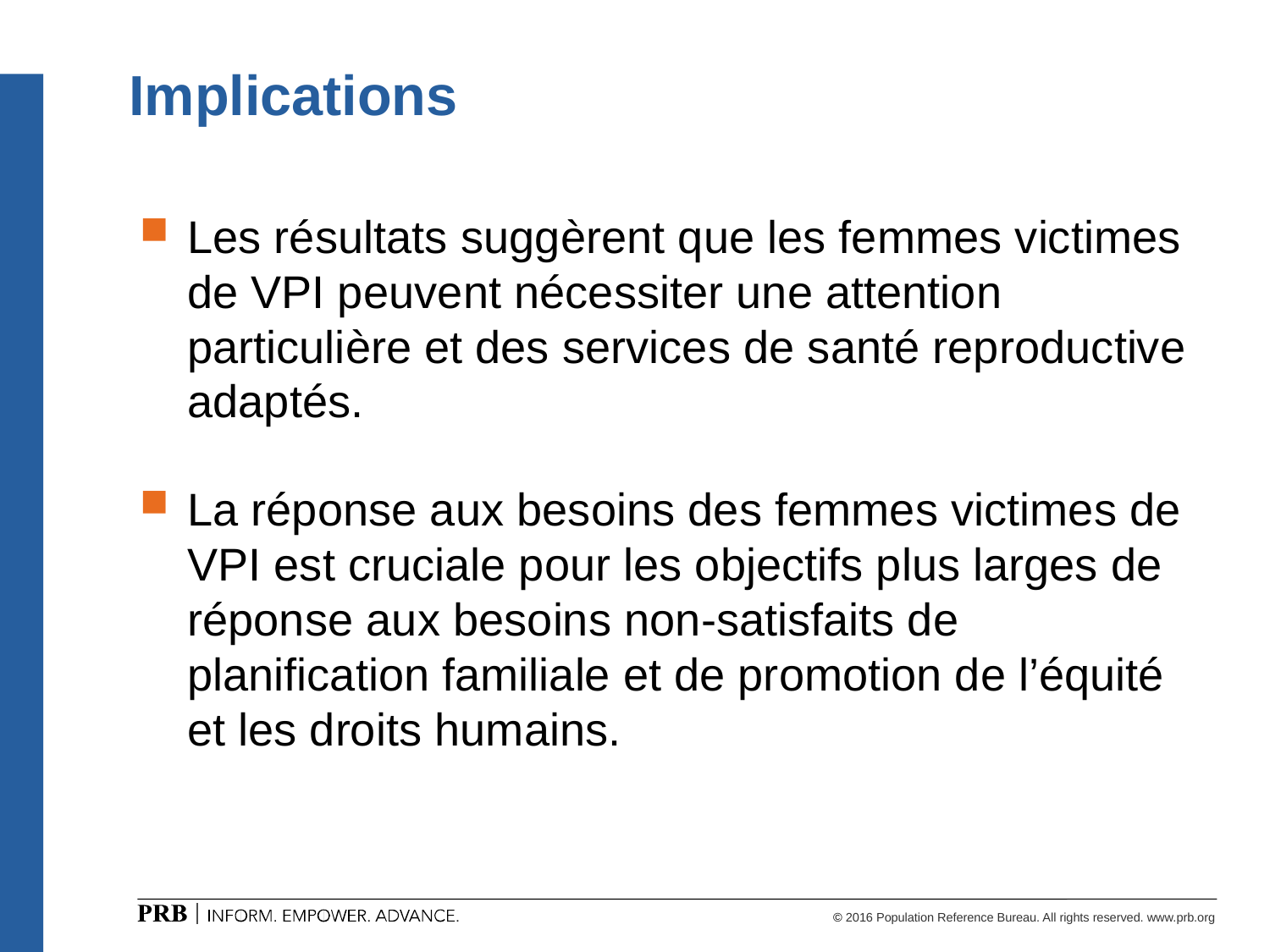

# Implications
Les résultats suggèrent que les femmes victimes de VPI peuvent nécessiter une attention particulière et des services de santé reproductive adaptés.
La réponse aux besoins des femmes victimes de VPI est cruciale pour les objectifs plus larges de réponse aux besoins non-satisfaits de planification familiale et de promotion de l’équité et les droits humains.